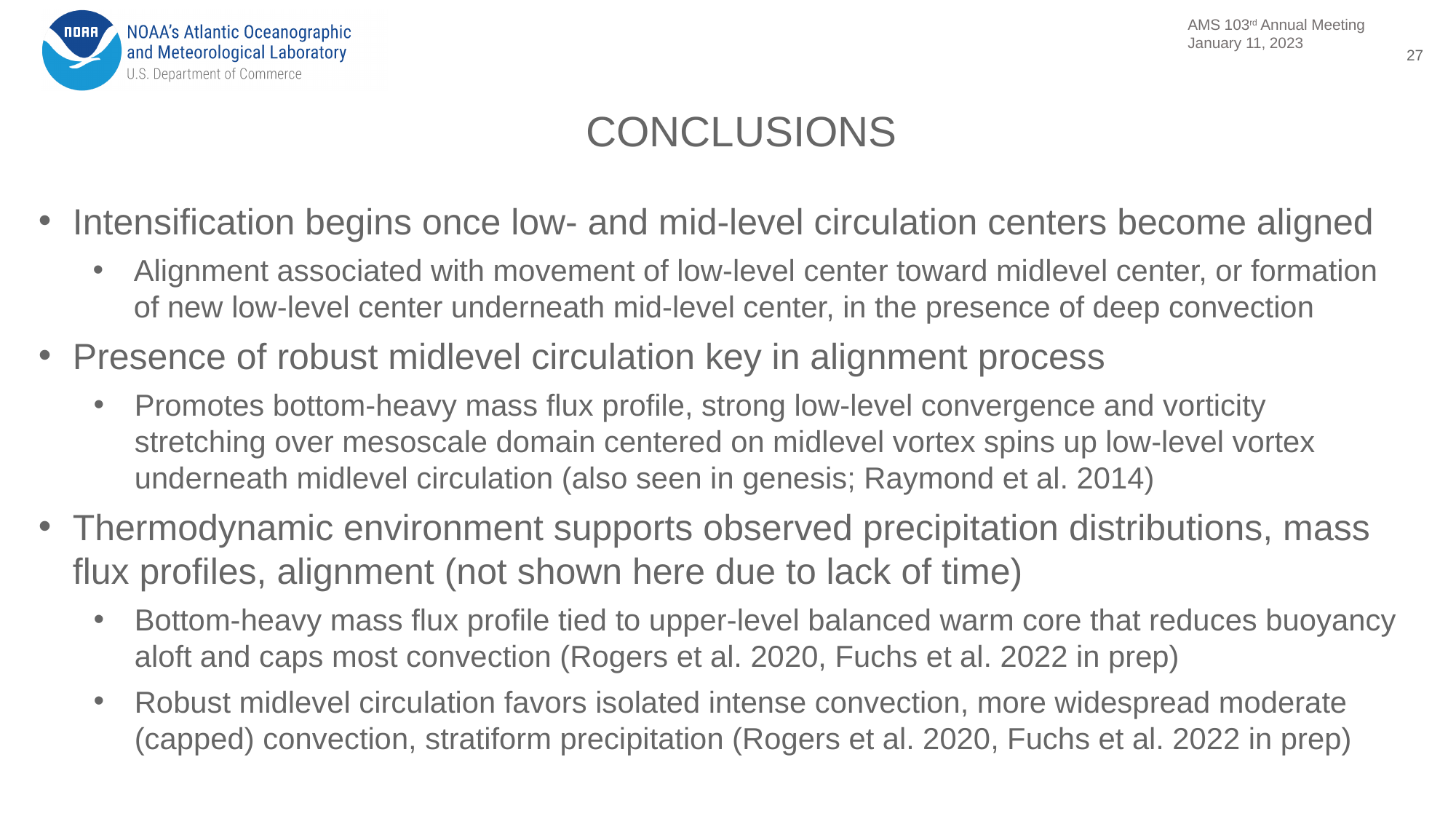

27
CONCLUSIONS
Intensification begins once low- and mid-level circulation centers become aligned
Alignment associated with movement of low-level center toward midlevel center, or formation of new low-level center underneath mid-level center, in the presence of deep convection
Presence of robust midlevel circulation key in alignment process
Promotes bottom-heavy mass flux profile, strong low-level convergence and vorticity stretching over mesoscale domain centered on midlevel vortex spins up low-level vortex underneath midlevel circulation (also seen in genesis; Raymond et al. 2014)
Thermodynamic environment supports observed precipitation distributions, mass flux profiles, alignment (not shown here due to lack of time)
Bottom-heavy mass flux profile tied to upper-level balanced warm core that reduces buoyancy aloft and caps most convection (Rogers et al. 2020, Fuchs et al. 2022 in prep)
Robust midlevel circulation favors isolated intense convection, more widespread moderate (capped) convection, stratiform precipitation (Rogers et al. 2020, Fuchs et al. 2022 in prep)